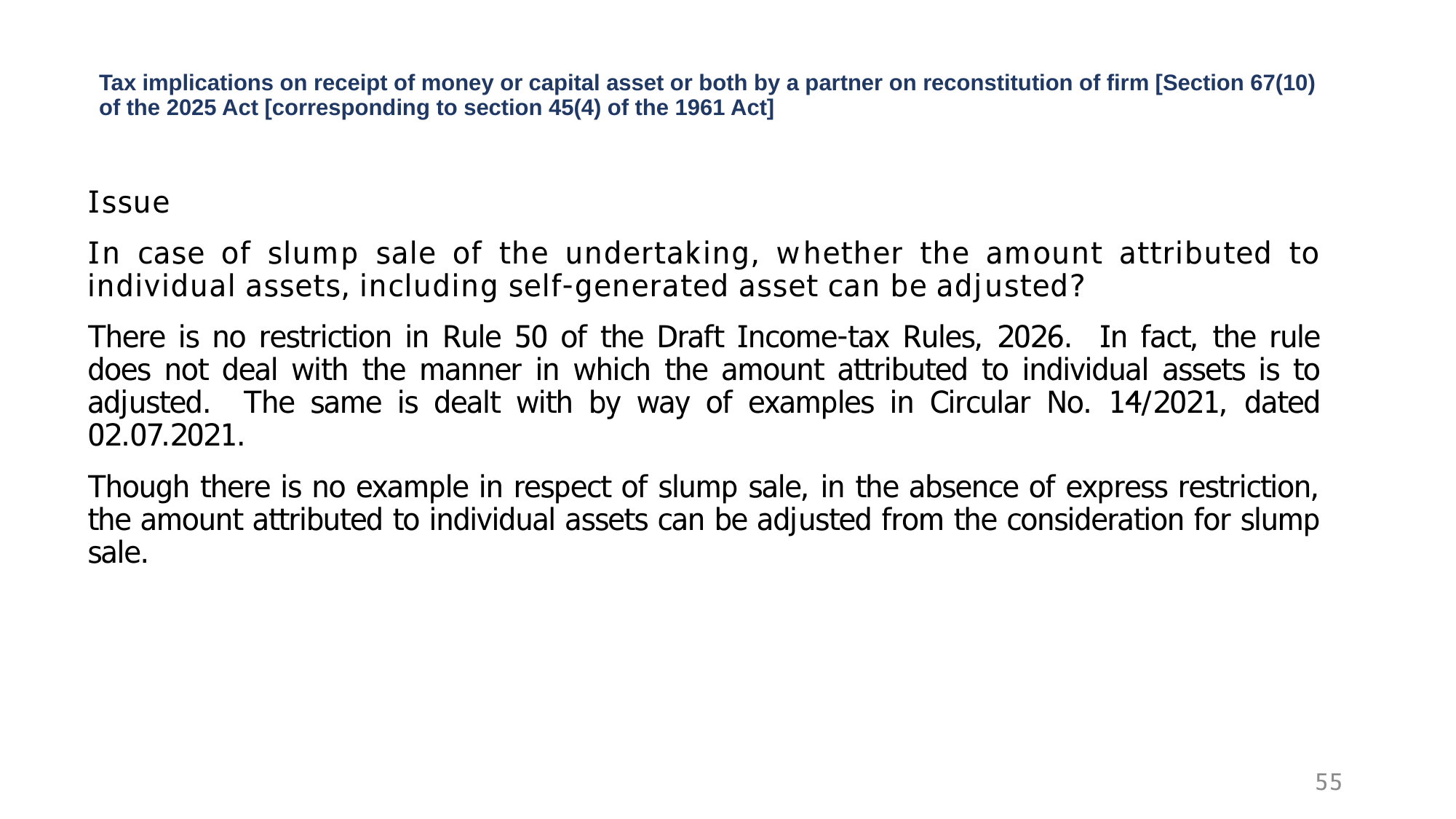

# Tax implications on receipt of money or capital asset or both by a partner on reconstitution of firm [Section 67(10)  of the 2025 Act [corresponding to section 45(4) of the 1961 Act]
Issue
In case of slump sale of the undertaking, whether the amount attributed to individual assets, including self-generated asset can be adjusted?
There is no restriction in Rule 50 of the Draft Income-tax Rules, 2026.  In fact, the rule does not deal with the manner in which the amount attributed to individual assets is to adjusted.  The same is dealt with by way of examples in Circular No. 14/2021, dated 02.07.2021.
Though there is no example in respect of slump sale, in the absence of express restriction, the amount attributed to individual assets can be adjusted from the consideration for slump sale.

55